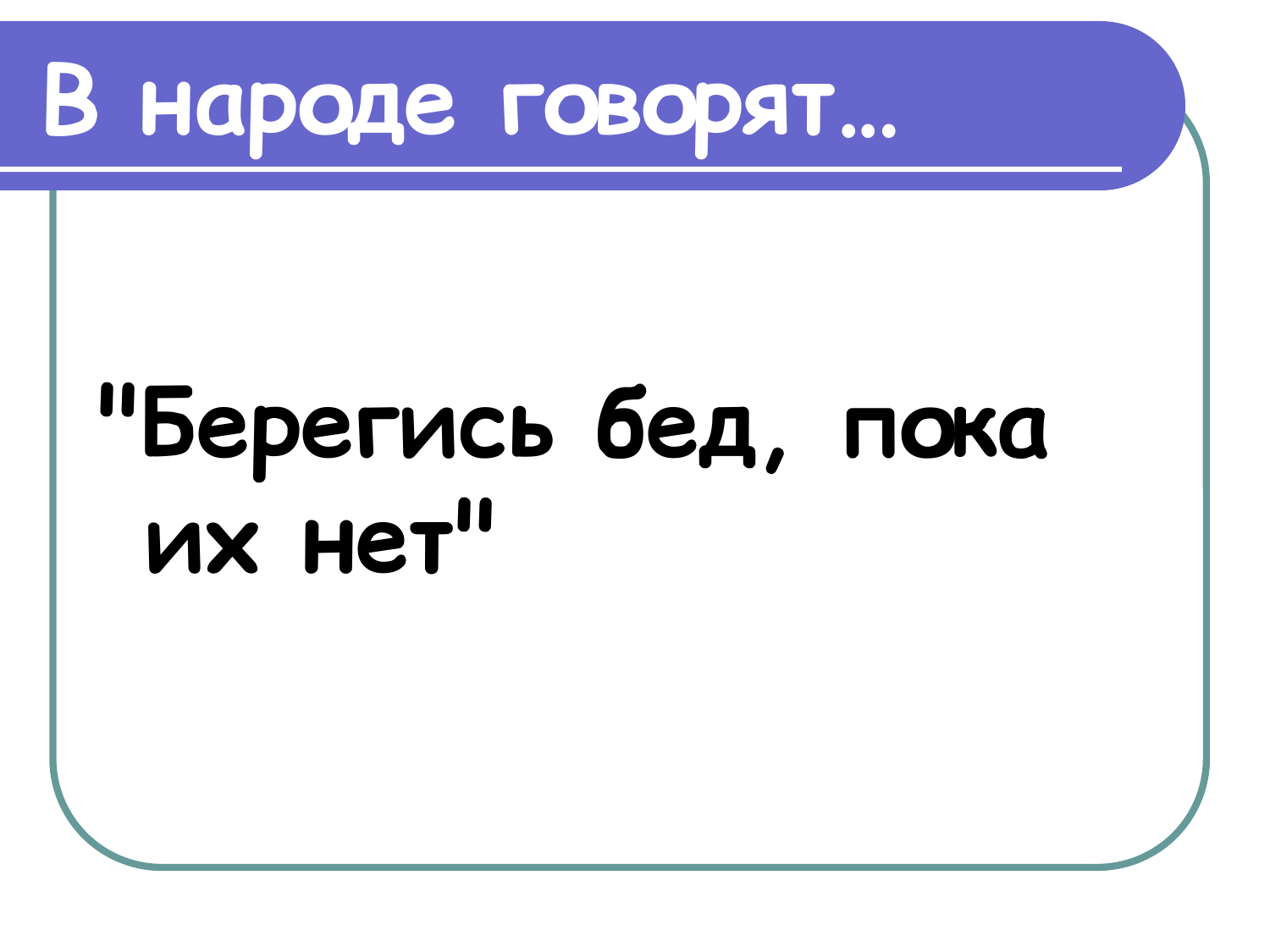

# В народе говорят…

"Берегись бед, пока их нет"